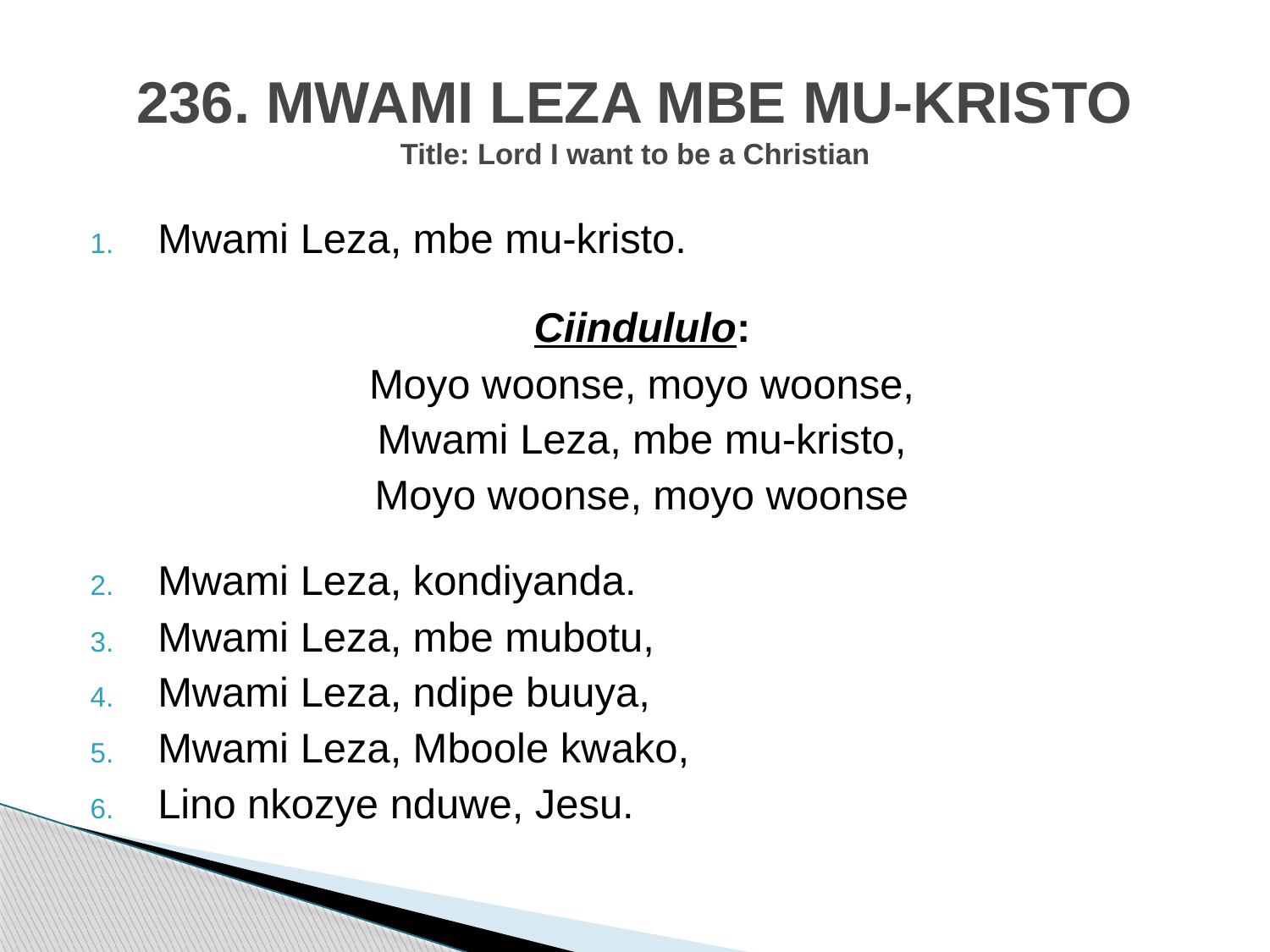

# 236. MWAMI LEZA MBE MU-KRISTO Title: Lord I want to be a Christian
Mwami Leza, mbe mu-kristo.

Ciindululo:
Moyo woonse, moyo woonse,
Mwami Leza, mbe mu-kristo,
Moyo woonse, moyo woonse

Mwami Leza, kondiyanda.
Mwami Leza, mbe mubotu,
Mwami Leza, ndipe buuya,
Mwami Leza, Mboole kwako,
Lino nkozye nduwe, Jesu.